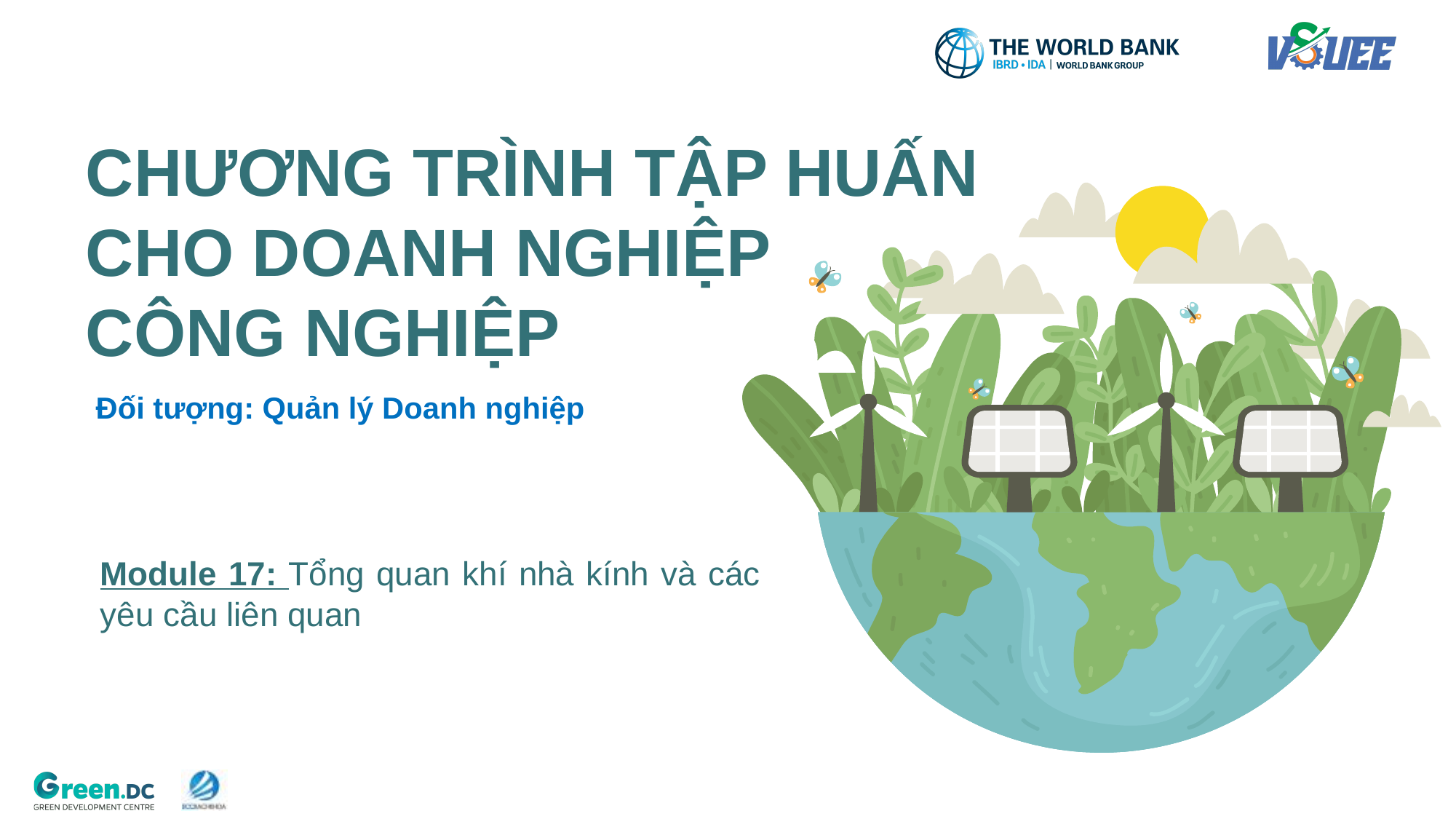

# CHƯƠNG TRÌNH TẬP HUẤN CHO DOANH NGHIỆP CÔNG NGHIỆP

Đối tượng: Quản lý Doanh nghiệp
Module 17: Tổng quan khí nhà kính và các yêu cầu liên quan